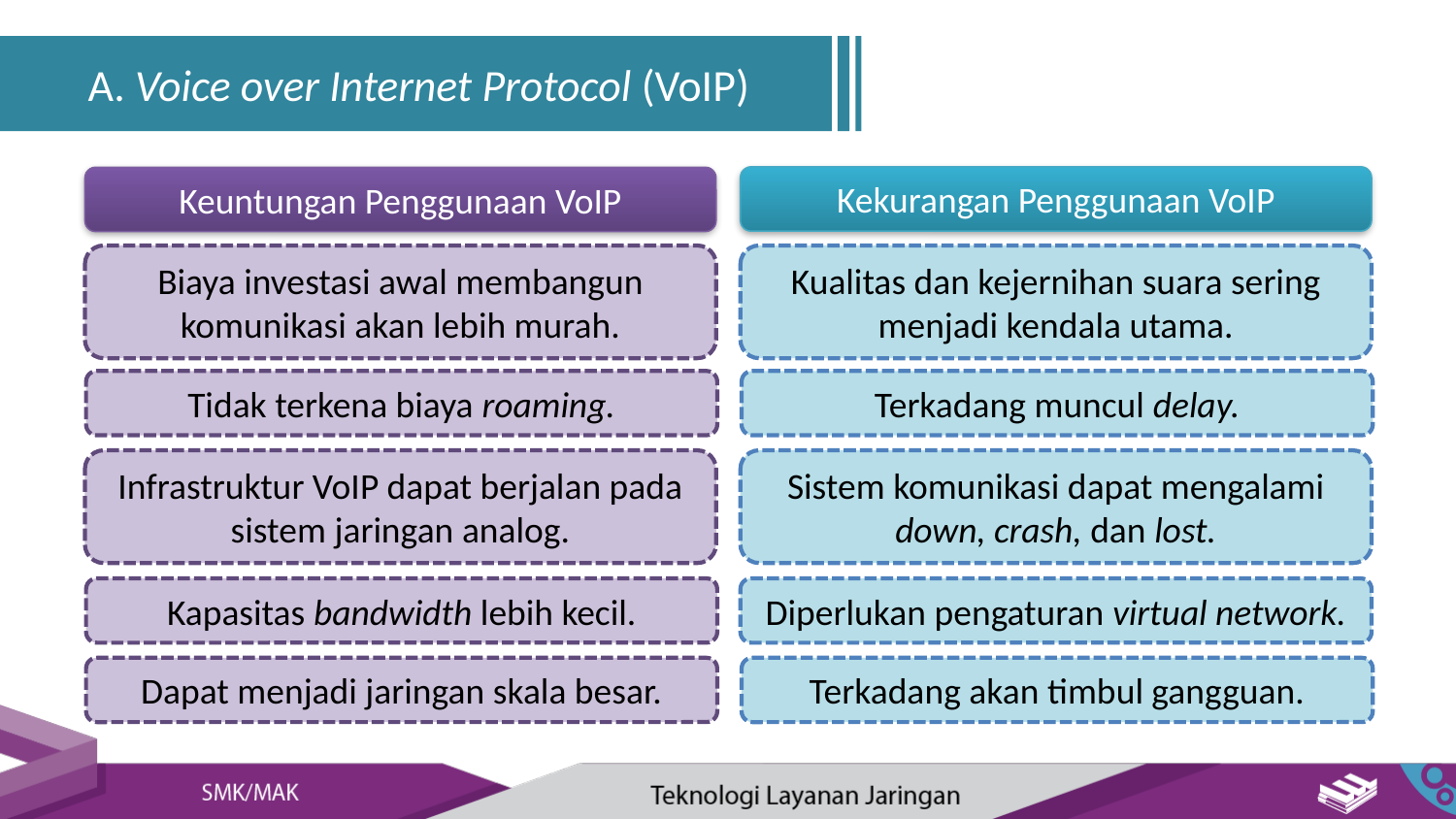

A. Voice over Internet Protocol (VoIP)
Kekurangan Penggunaan VoIP
Keuntungan Penggunaan VoIP
Biaya investasi awal membangun komunikasi akan lebih murah.
Kualitas dan kejernihan suara sering menjadi kendala utama.
Tidak terkena biaya roaming.
Terkadang muncul delay.
Infrastruktur VoIP dapat berjalan pada sistem jaringan analog.
Sistem komunikasi dapat mengalami down, crash, dan lost.
Kapasitas bandwidth lebih kecil.
Diperlukan pengaturan virtual network.
Dapat menjadi jaringan skala besar.
Terkadang akan timbul gangguan.